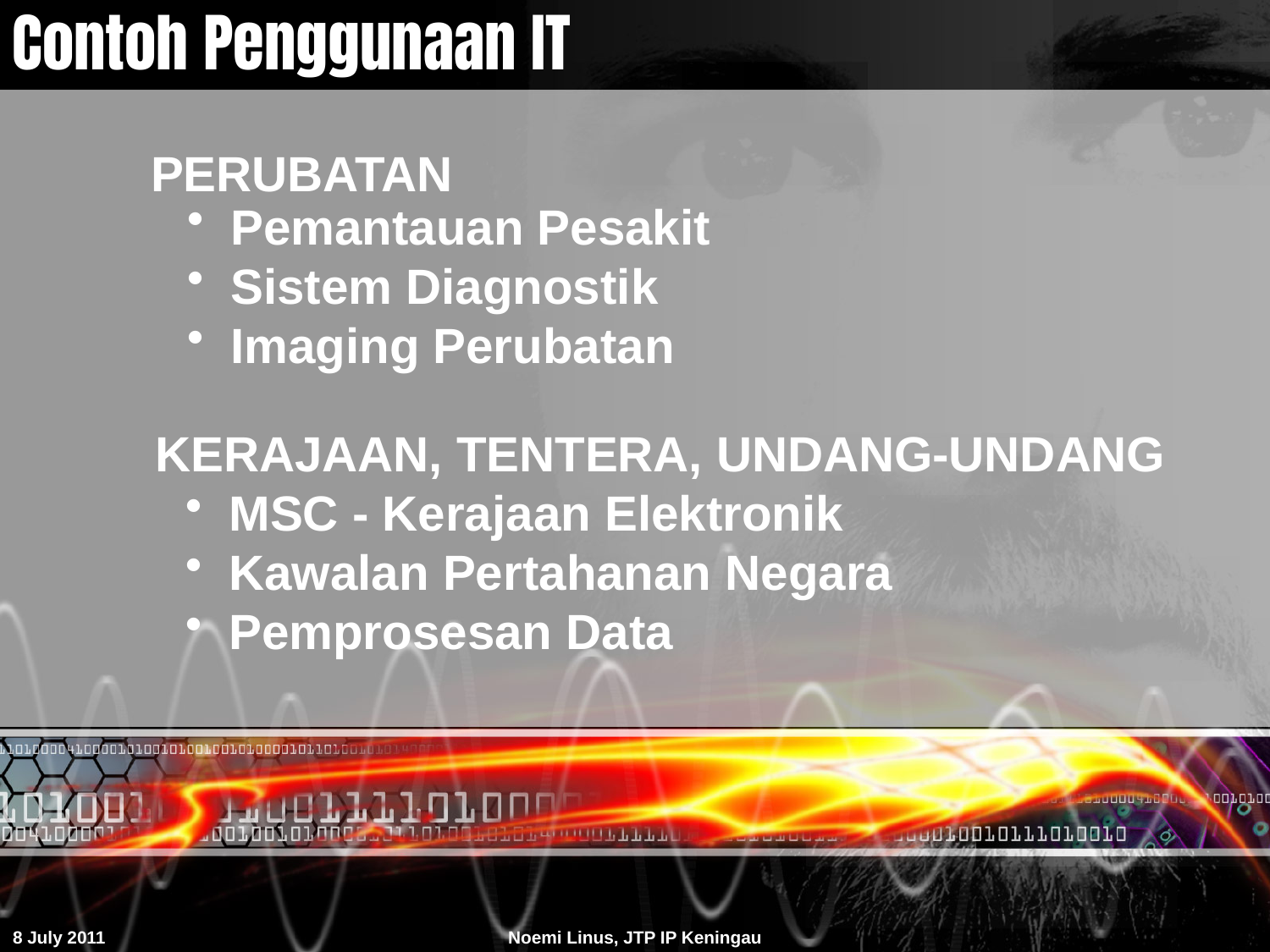

Contoh Penggunaan IT
PERUBATAN
 Pemantauan Pesakit
 Sistem Diagnostik
 Imaging Perubatan
KERAJAAN, TENTERA, UNDANG-UNDANG
 MSC - Kerajaan Elektronik
 Kawalan Pertahanan Negara
 Pemprosesan Data
8 July 2011
Noemi Linus, JTP IP Keningau